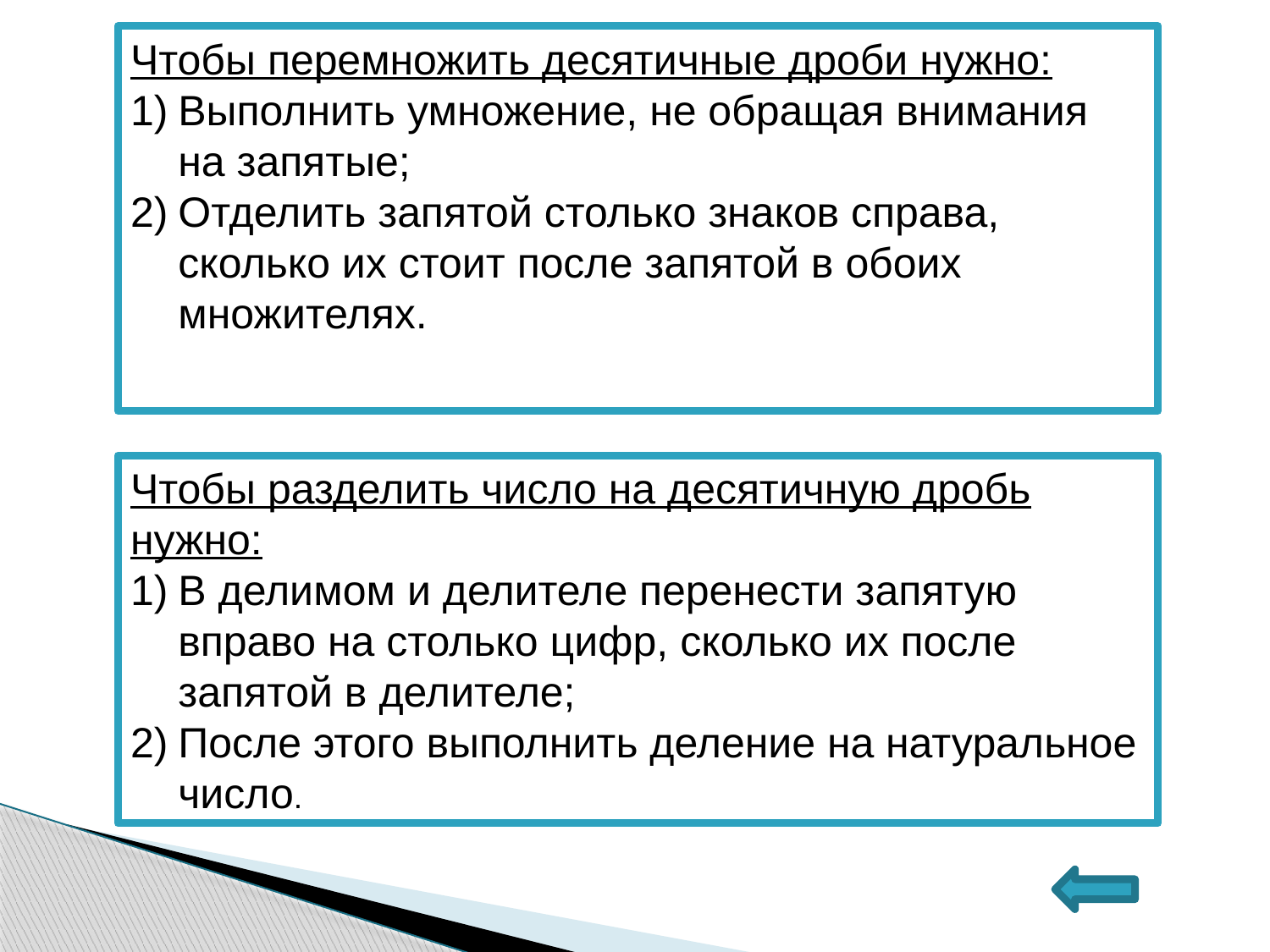

Чтобы перемножить десятичные дроби нужно:
Выполнить умножение, не обращая внимания на запятые;
Отделить запятой столько знаков справа, сколько их стоит после запятой в обоих множителях.

Чтобы разделить число на десятичную дробь нужно:
В делимом и делителе перенести запятую вправо на столько цифр, сколько их после запятой в делителе;
После этого выполнить деление на натуральное число.